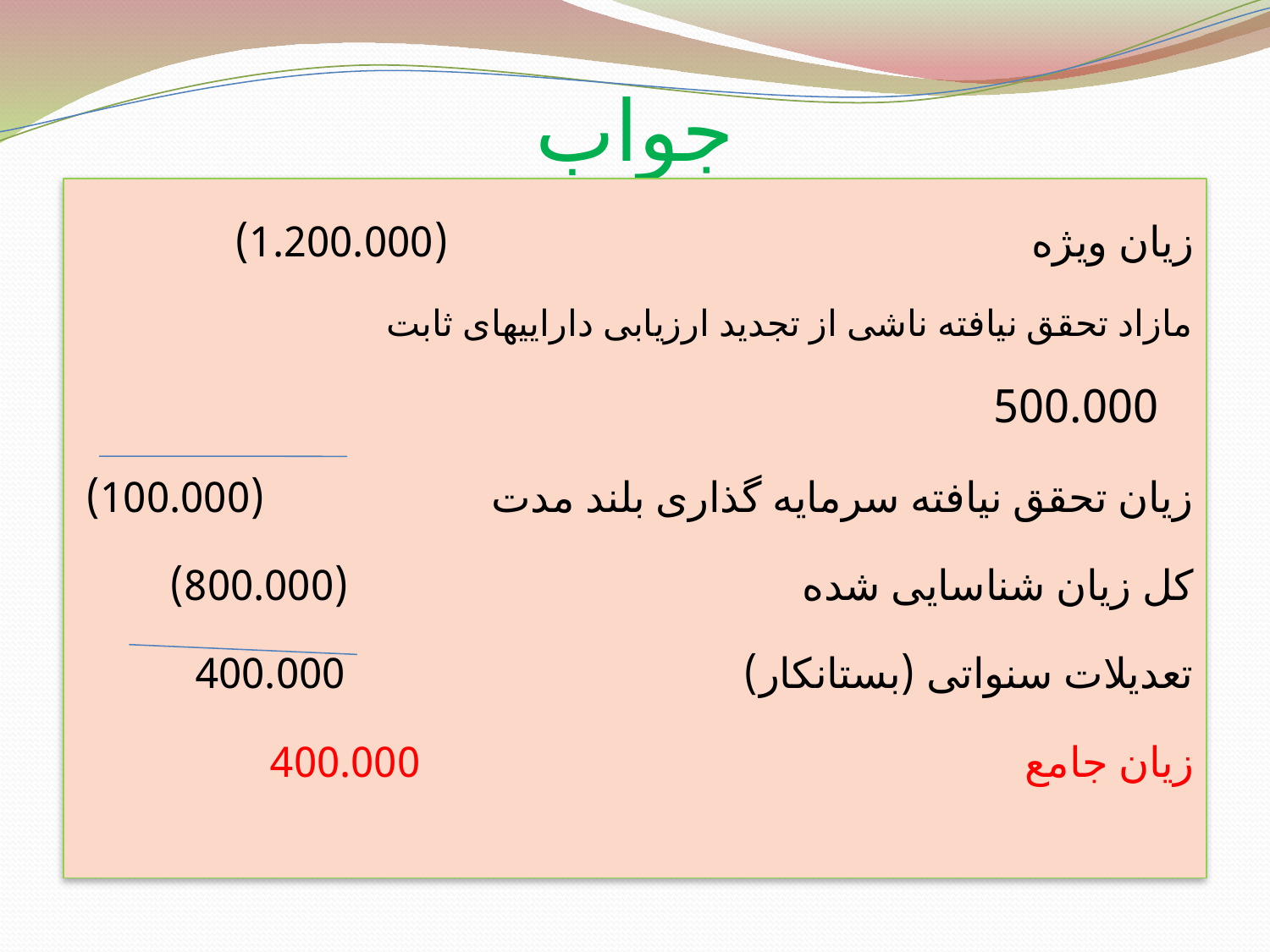

# جواب
زیان ویژه                                                      (1.200.000)
مازاد تحقق نیافته ناشی از تجدید ارزیابی داراییهای ثابت                500.000
زیان تحقق نیافته سرمایه گذاری بلند مدت                     (100.000)
کل زیان شناسایی شده                                          (800.000)
تعدیلات سنواتی (بستانکار)                                     400.000
زیان جامع                                                        400.000